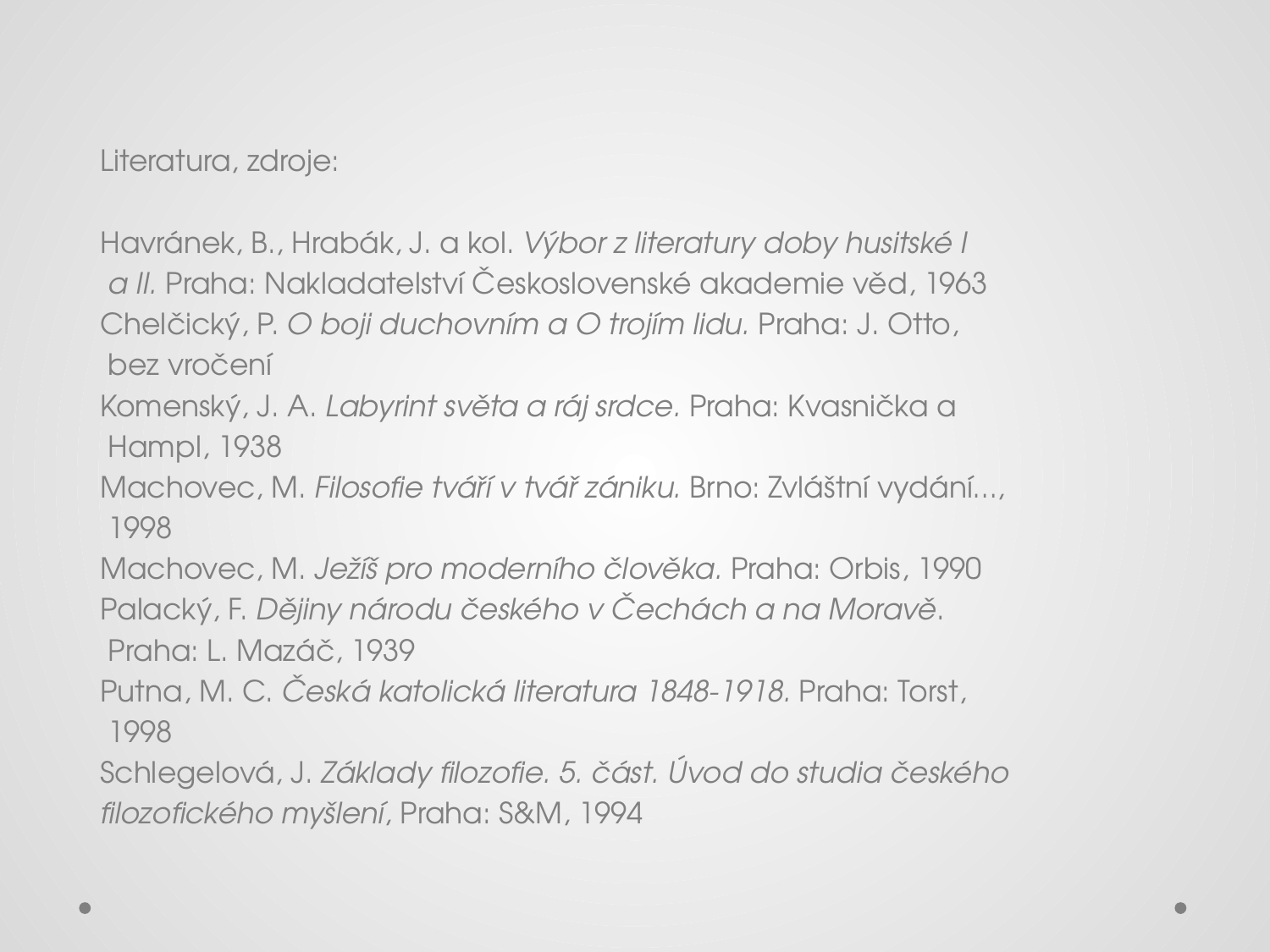

Literatura, zdroje:

	Havránek, B., Hrabák, J. a kol. Výbor z literatury doby husitské I
	 a II. Praha: Nakladatelství Československé akademie věd, 1963
	Chelčický, P. O boji duchovním a O trojím lidu. Praha: J. Otto,
	 bez vročení
	Komenský, J. A. Labyrint světa a ráj srdce. Praha: Kvasnička a
	 Hampl, 1938
	Machovec, M. Filosofie tváří v tvář zániku. Brno: Zvláštní vydání…,
	 1998
	Machovec, M. Ježíš pro moderního člověka. Praha: Orbis, 1990
	Palacký, F. Dějiny národu českého v Čechách a na Moravě.
	 Praha: L. Mazáč, 1939
	Putna, M. C. Česká katolická literatura 1848-1918. Praha: Torst,
	 1998
	Schlegelová, J. Základy filozofie. 5. část. Úvod do studia českého
	filozofického myšlení, Praha: S&M, 1994